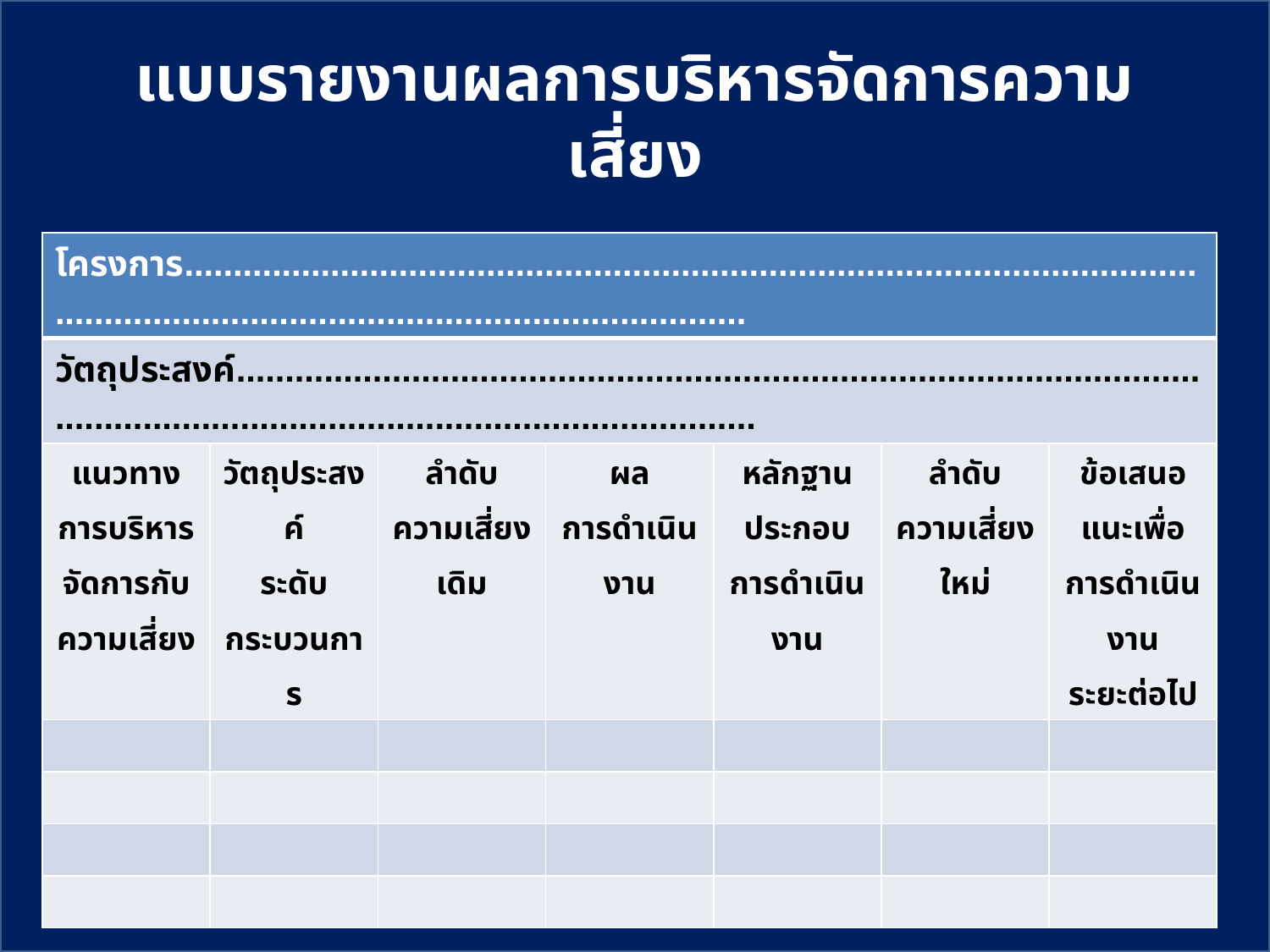

# แบบรายงานผลการบริหารจัดการความเสี่ยง
| โครงการ............................................................................................................................................................................... |  |  |  |  |  |  |
| --- | --- | --- | --- | --- | --- | --- |
| วัตถุประสงค์........................................................................................................................................................................... |  |  |  |  |  |  |
| แนวทาง การบริหารจัดการกับ ความเสี่ยง | วัตถุประสงค์ ระดับ กระบวนการ | ลำดับ ความเสี่ยงเดิม | ผล การดำเนินงาน | หลักฐานประกอบ การดำเนินงาน | ลำดับ ความเสี่ยงใหม่ | ข้อเสนอแนะเพื่อการดำเนินงาน ระยะต่อไป |
|  |  |  |  |  |  |  |
|  |  |  |  |  |  |  |
|  |  |  |  |  |  |  |
|  |  |  |  |  |  |  |